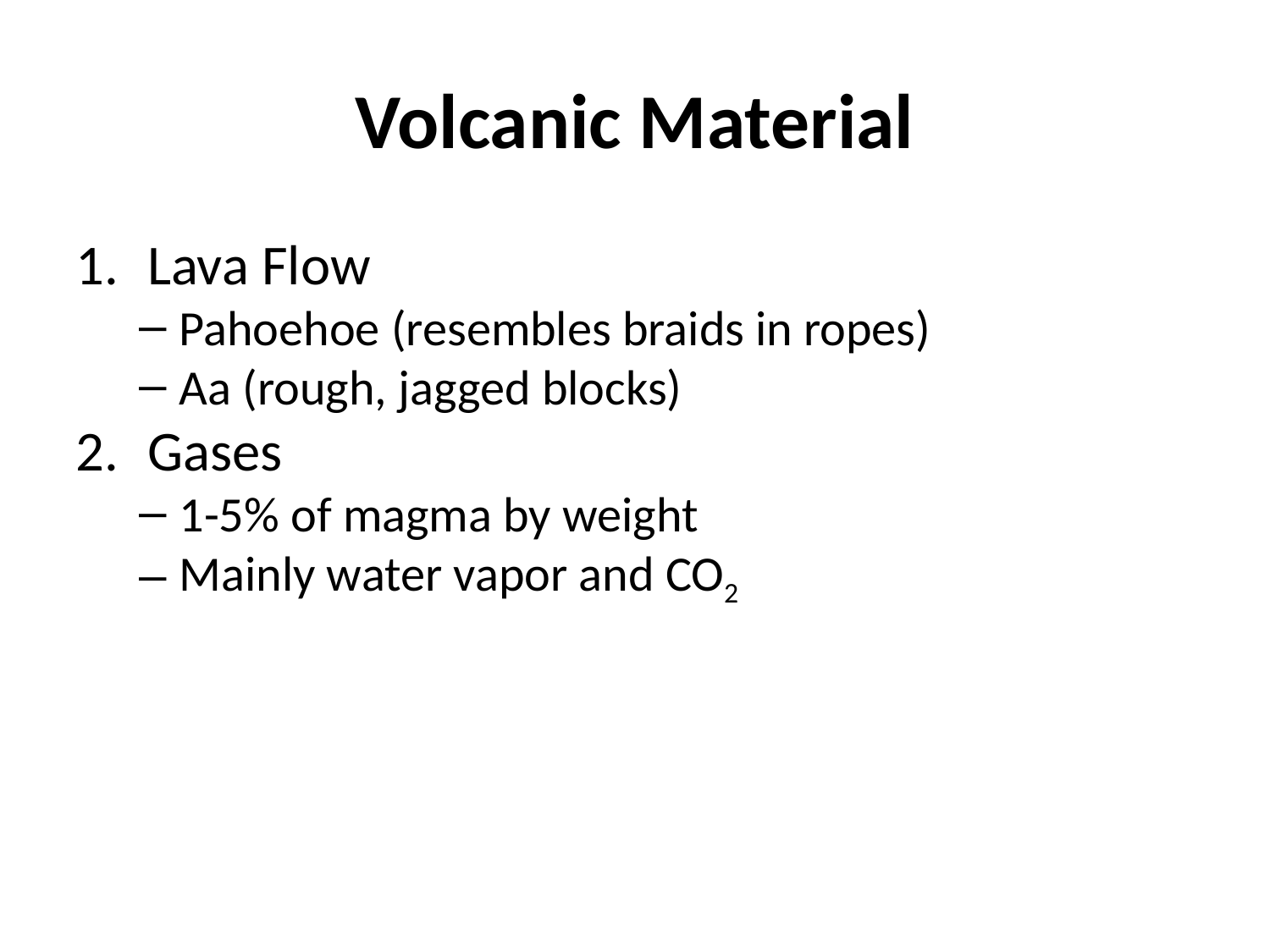

Volcanic Material
Lava Flow
Pahoehoe (resembles braids in ropes)
Aa (rough, jagged blocks)
Gases
1-5% of magma by weight
Mainly water vapor and CO2